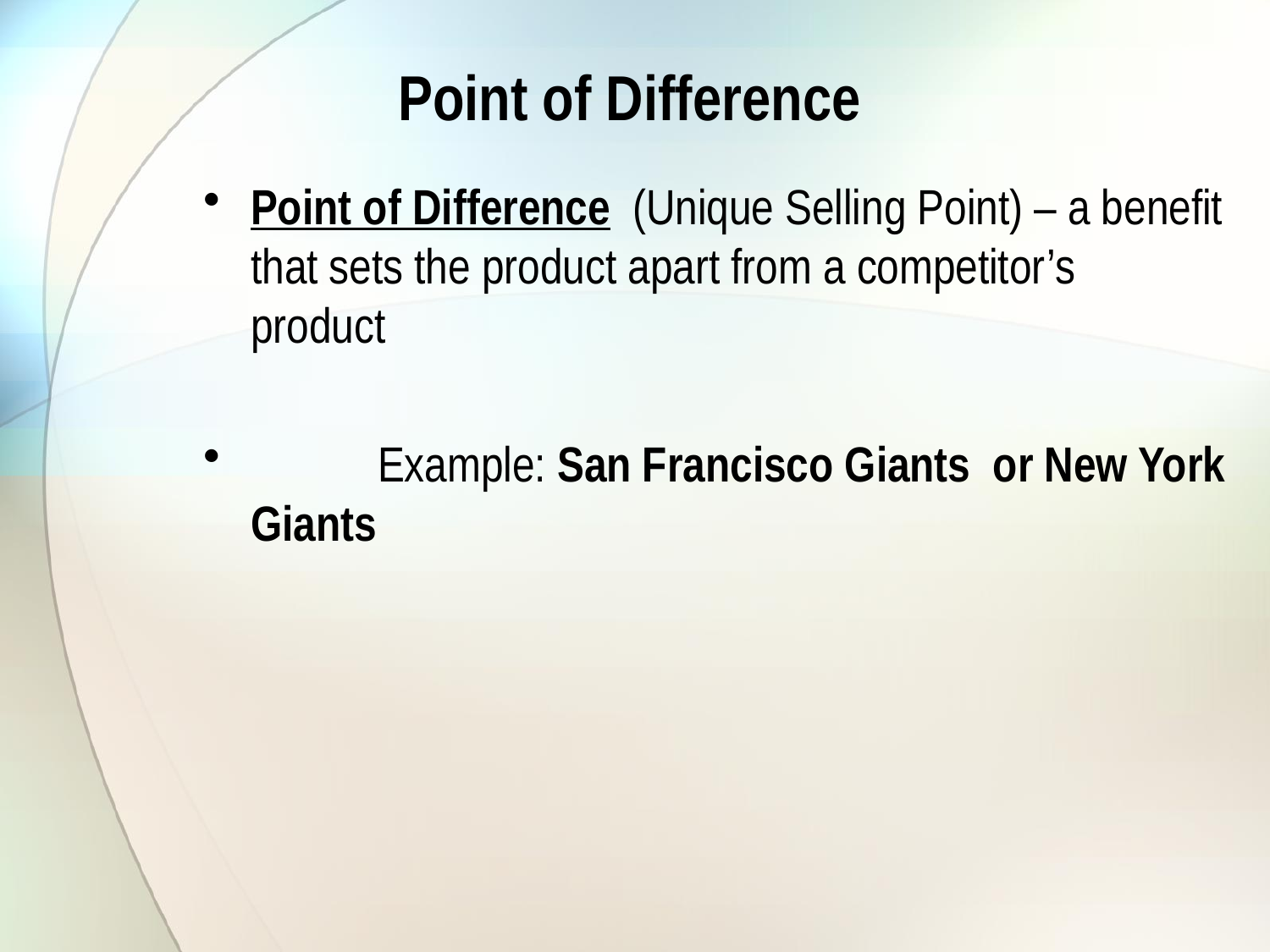

# Point of Difference
Point of Difference  (Unique Selling Point) – a benefit that sets the product apart from a competitor’s product

	Example: San Francisco Giants  or New York Giants